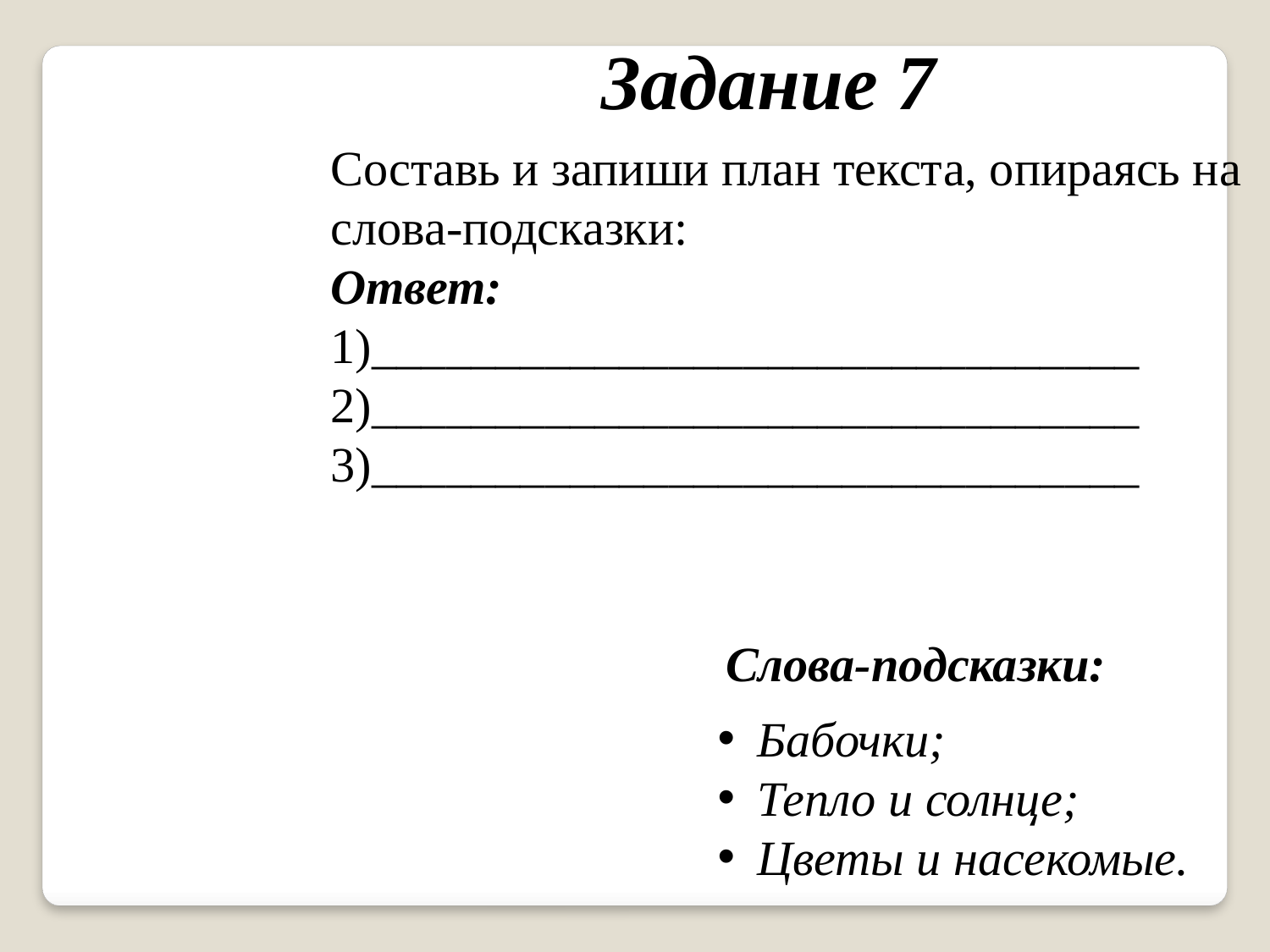

Задание 7
Составь и запиши план текста, опираясь на слова-подсказки:
Ответ:
1)_______________________________
2)_______________________________
3)_______________________________
Слова-подсказки:
Бабочки;
Тепло и солнце;
Цветы и насекомые.